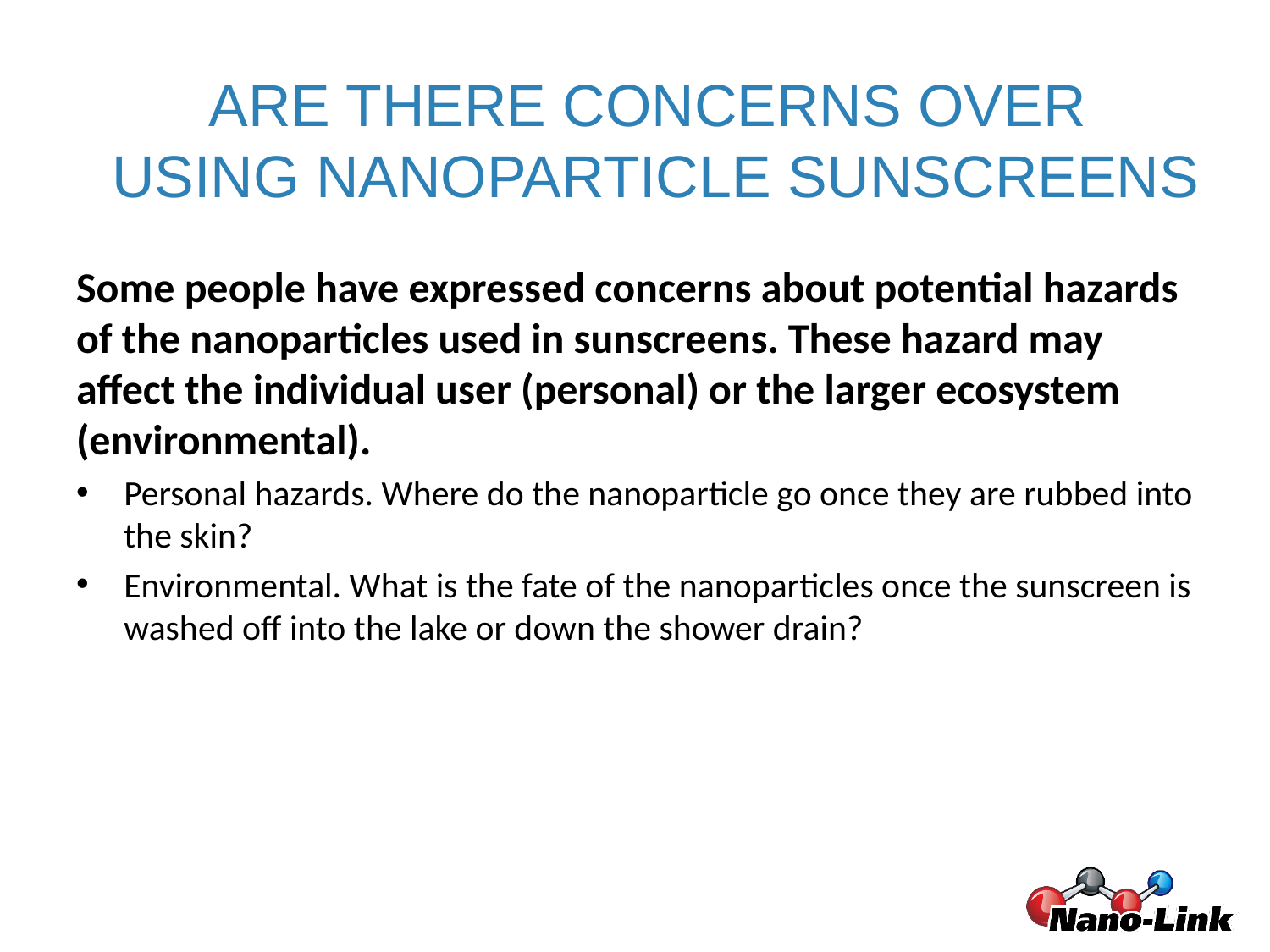

ARE THERE CONCERNS OVER
USING NANOPARTICLE SUNSCREENS
Some people have expressed concerns about potential hazards of the nanoparticles used in sunscreens. These hazard may affect the individual user (personal) or the larger ecosystem (environmental).
Personal hazards. Where do the nanoparticle go once they are rubbed into the skin?
Environmental. What is the fate of the nanoparticles once the sunscreen is washed off into the lake or down the shower drain?